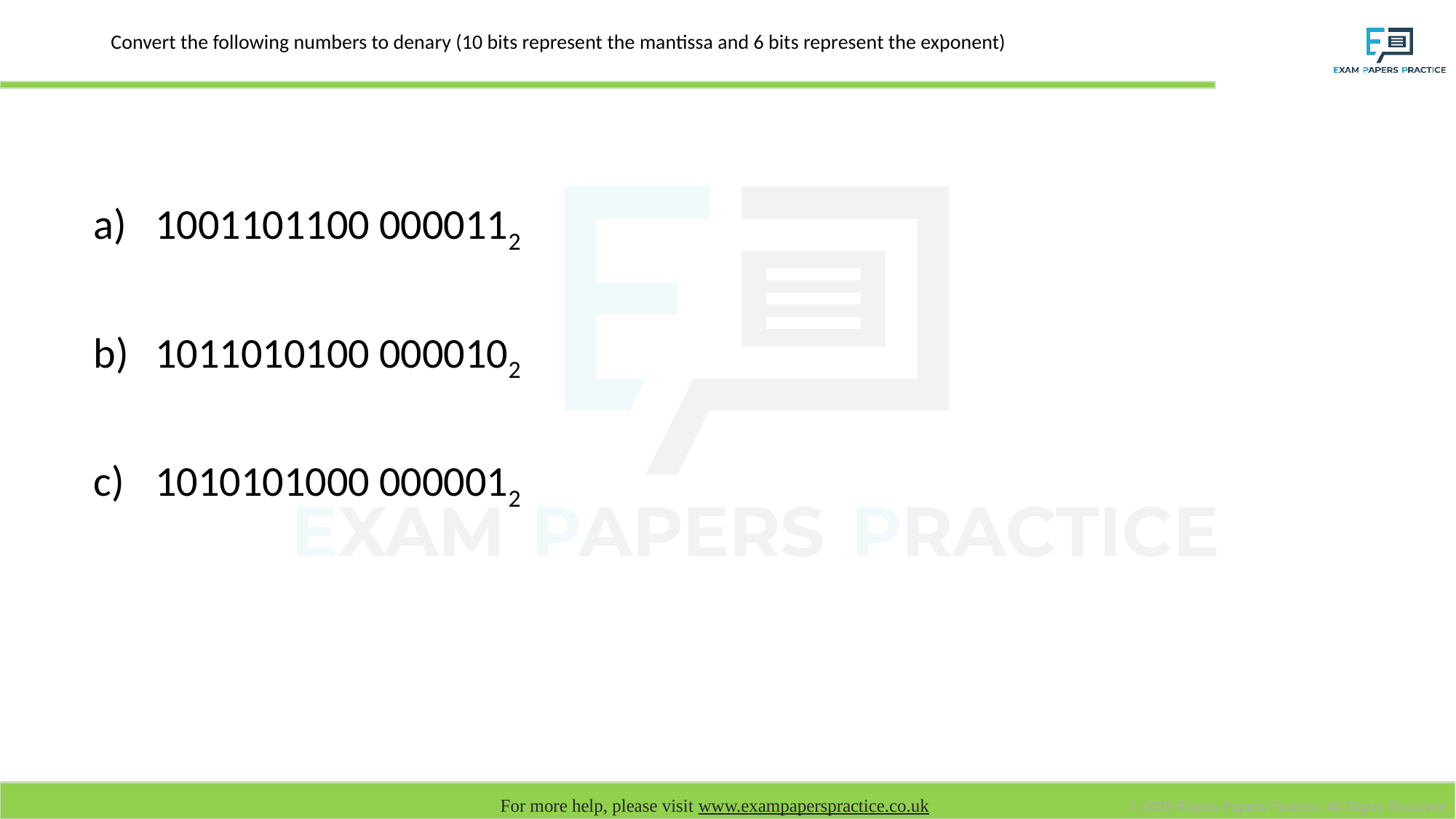

# Convert the following numbers to denary (10 bits represent the mantissa and 6 bits represent the exponent)

1001101100 0000112

1011010100 0000102

1010101000 0000012